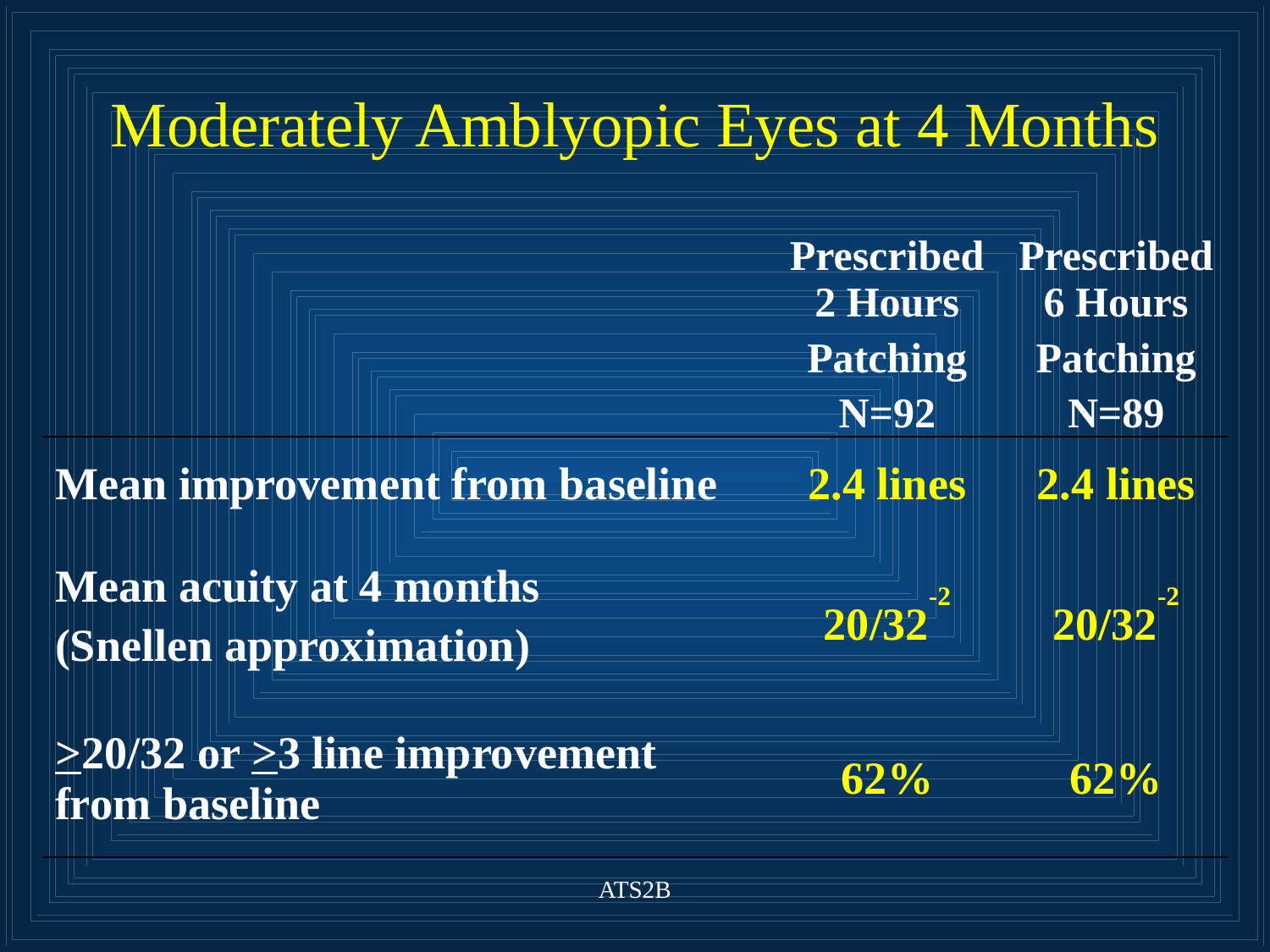

Moderately Amblyopic Eyes at 4 Months
|  | Prescribed2 Hours Patching N=92 | Prescribed 6 Hours Patching N=89 |
| --- | --- | --- |
| Mean improvement from baseline | 2.4 lines | 2.4 lines |
| Mean acuity at 4 months (Snellen approximation) | 20/32-2 | 20/32-2 |
| >20/32 or >3 line improvement from baseline | 62% | 62% |
ATS2B